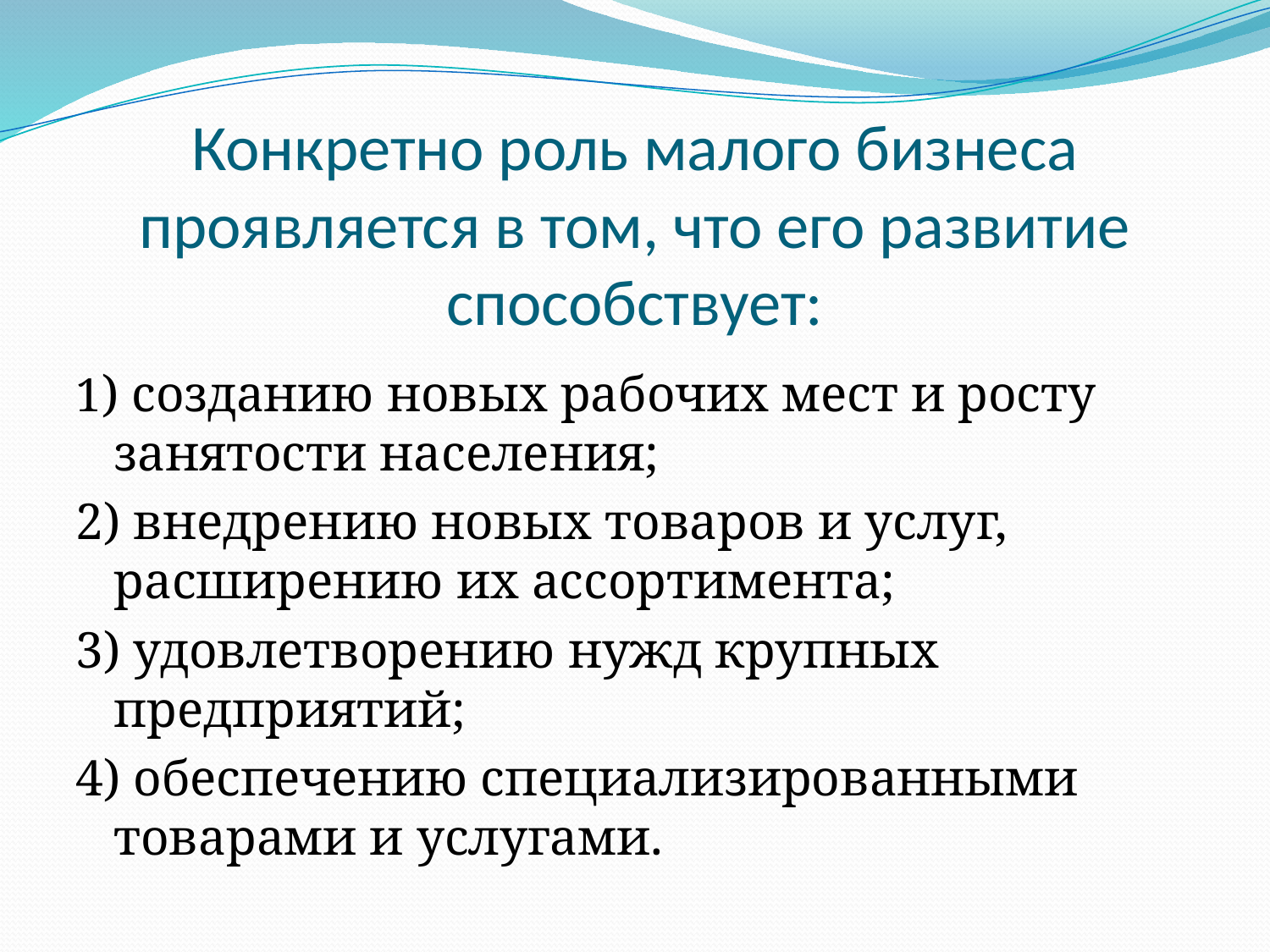

# Конкретно роль малого бизнеса проявляется в том, что его развитие способствует:
1) созданию новых рабочих мест и росту занятости населения;
2) внедрению новых товаров и услуг, расширению их ассортимента;
3) удовлетворению нужд крупных предприятий;
4) обеспечению специализированными товарами и услугами.